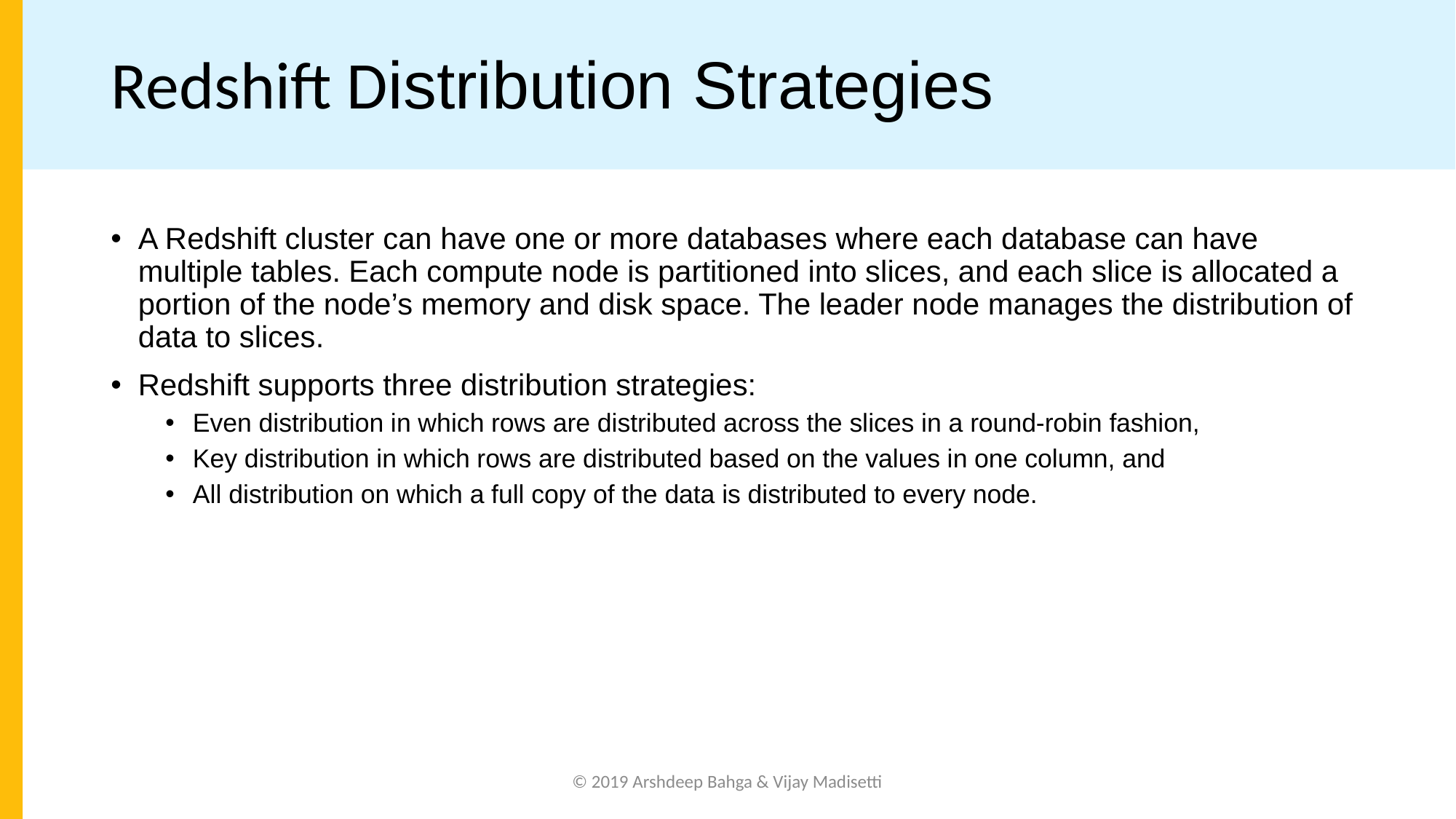

# Redshift Distribution Strategies
A Redshift cluster can have one or more databases where each database can have multiple tables. Each compute node is partitioned into slices, and each slice is allocated a portion of the node’s memory and disk space. The leader node manages the distribution of data to slices.
Redshift supports three distribution strategies:
Even distribution in which rows are distributed across the slices in a round-robin fashion,
Key distribution in which rows are distributed based on the values in one column, and
All distribution on which a full copy of the data is distributed to every node.
© 2019 Arshdeep Bahga & Vijay Madisetti